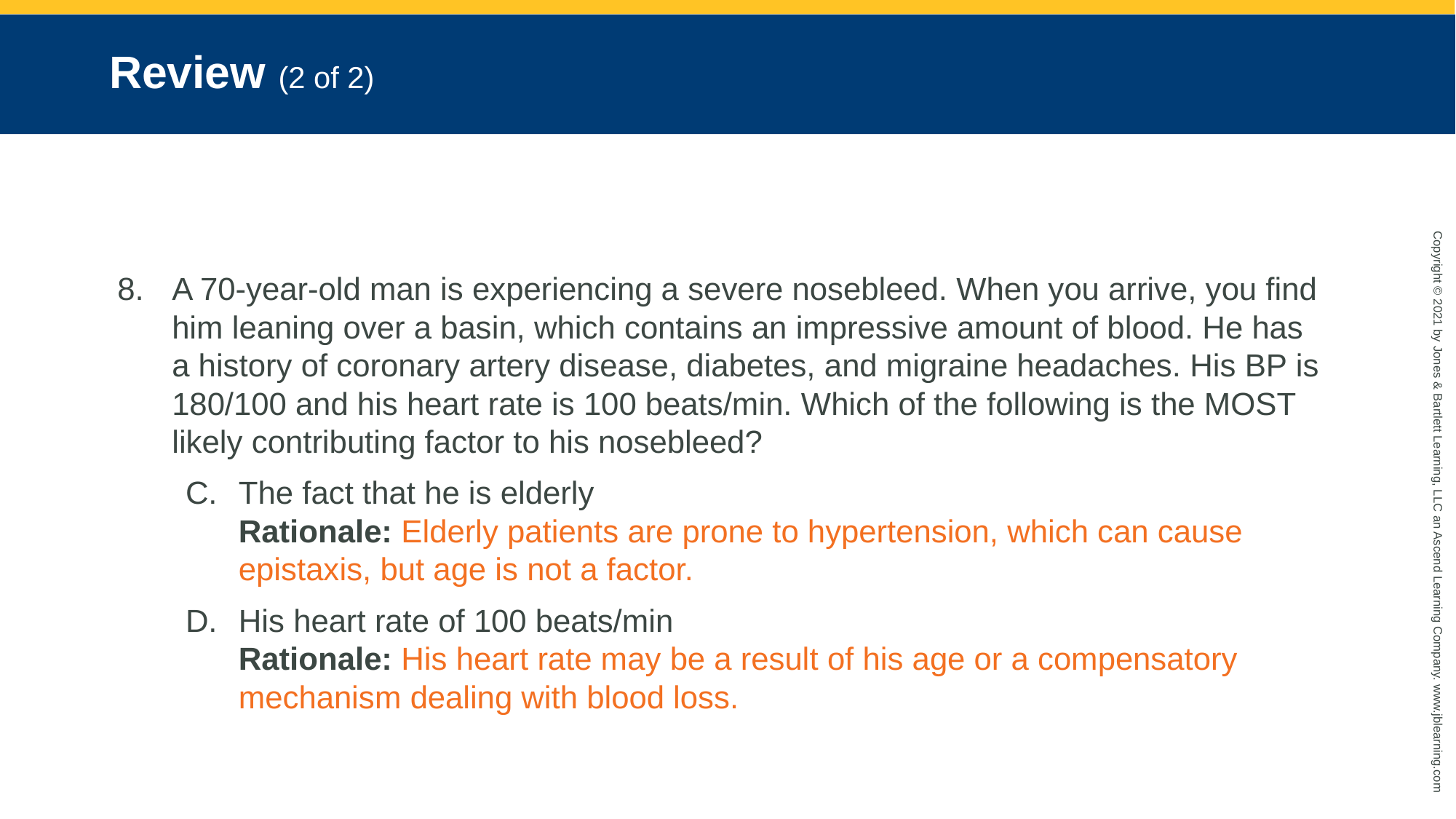

# Review (2 of 2)
A 70-year-old man is experiencing a severe nosebleed. When you arrive, you find him leaning over a basin, which contains an impressive amount of blood. He has a history of coronary artery disease, diabetes, and migraine headaches. His BP is 180/100 and his heart rate is 100 beats/min. Which of the following is the MOST likely contributing factor to his nosebleed?
The fact that he is elderly
Rationale: Elderly patients are prone to hypertension, which can cause epistaxis, but age is not a factor.
His heart rate of 100 beats/min
Rationale: His heart rate may be a result of his age or a compensatory mechanism dealing with blood loss.